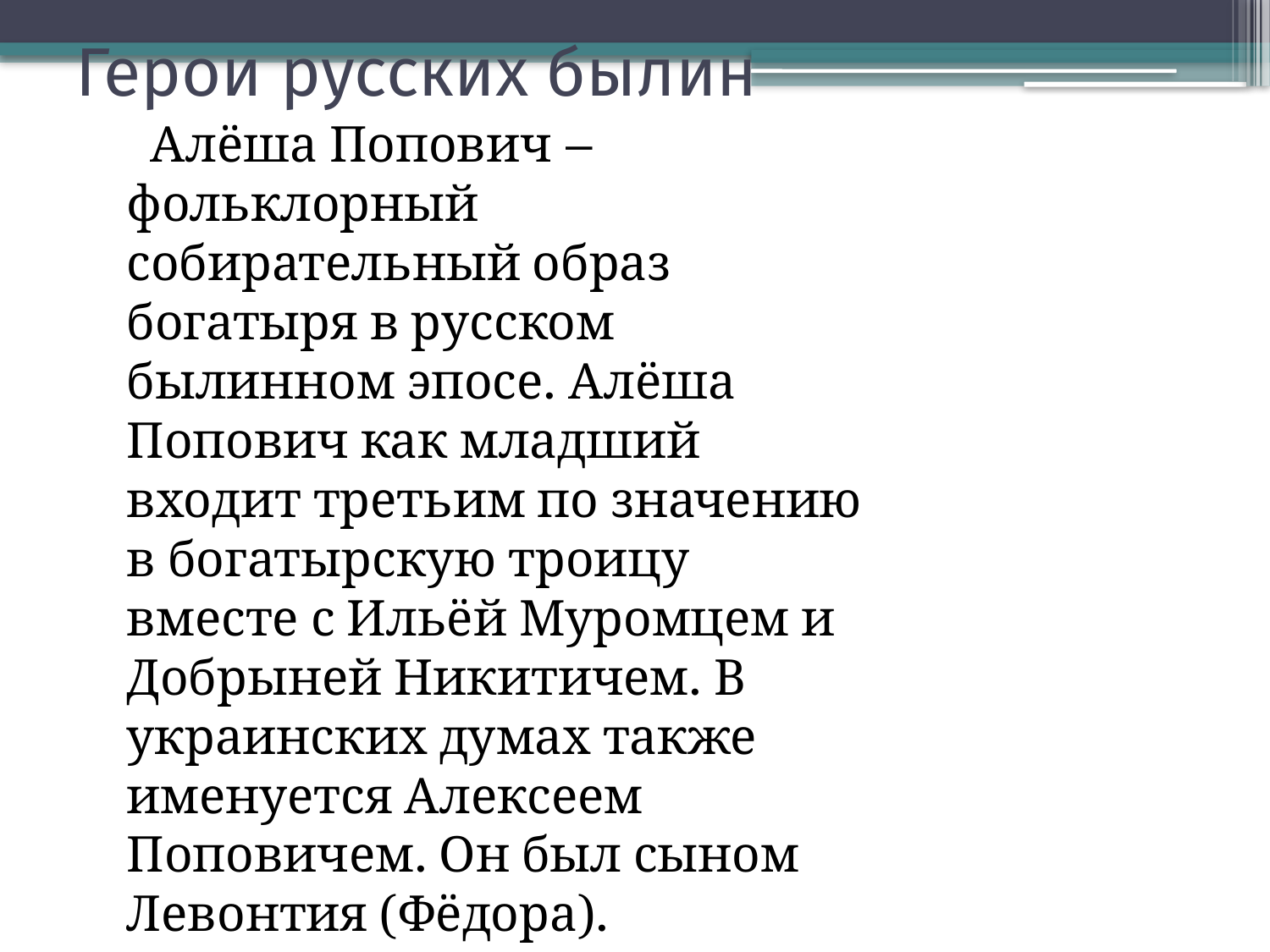

# Герои русских былин
     Алёша Попович – фольклорный собирательный образ богатыря в русском былинном эпосе. Алёша Попович как младший входит третьим по значению в богатырскую троицу вместе с Ильёй Муромцем и Добрыней Никитичем. В украинских думах также именуется Алексеем Поповичем. Он был сыном Левонтия (Фёдора).